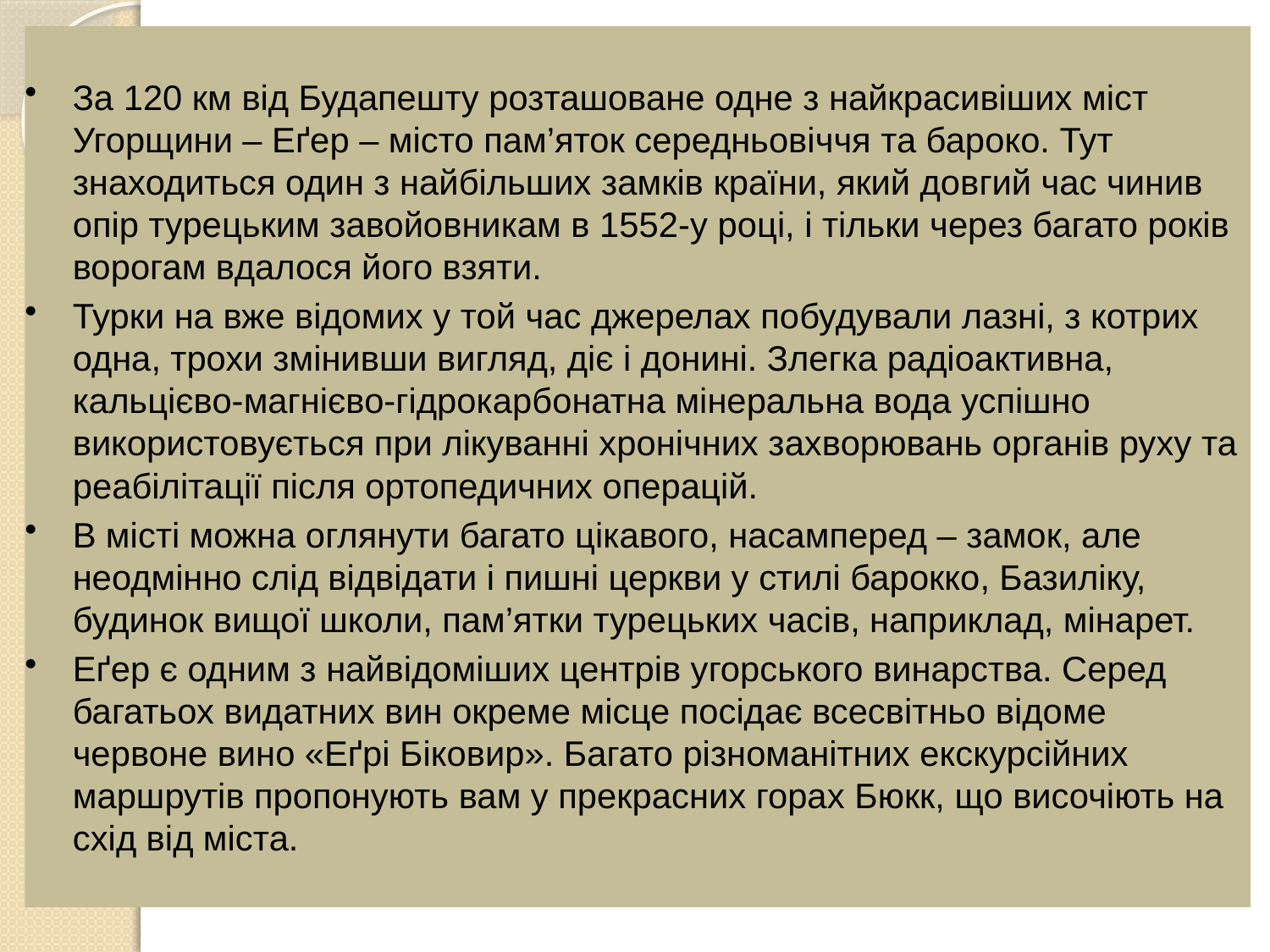

# За 120 км від Будапешту розташоване одне з найкрасивіших міст Угорщини – Еґер – місто пам’яток середньовіччя та бароко. Тут знаходиться один з найбільших замків країни, який довгий час чинив опір турецьким завойовникам в 1552-у році, і тільки через багато років ворогам вдалося його взяти.
Турки на вже відомих у той час джерелах побудували лазні, з котрих одна, трохи змінивши вигляд, діє і донині. Злегка радіоактивна, кальцієво-магнієво-гідрокарбонатна мінеральна вода успішно використовується при лікуванні хронічних захворювань органів руху та реабілітації після ортопедичних операцій.
В місті можна оглянути багато цікавого, насамперед – замок, але неодмінно слід відвідати і пишні церкви у стилі барокко, Базиліку, будинок вищої школи, пам’ятки турецьких часів, наприклад, мінарет.
Еґер є одним з найвідоміших центрів угорського винарства. Серед багатьох видатних вин окреме місце посідає всесвітньо відоме червоне вино «Еґрі Біковир». Багато різноманітних екскурсійних маршрутів пропонують вам у прекрасних горах Бюкк, що височіють на схід від міста.